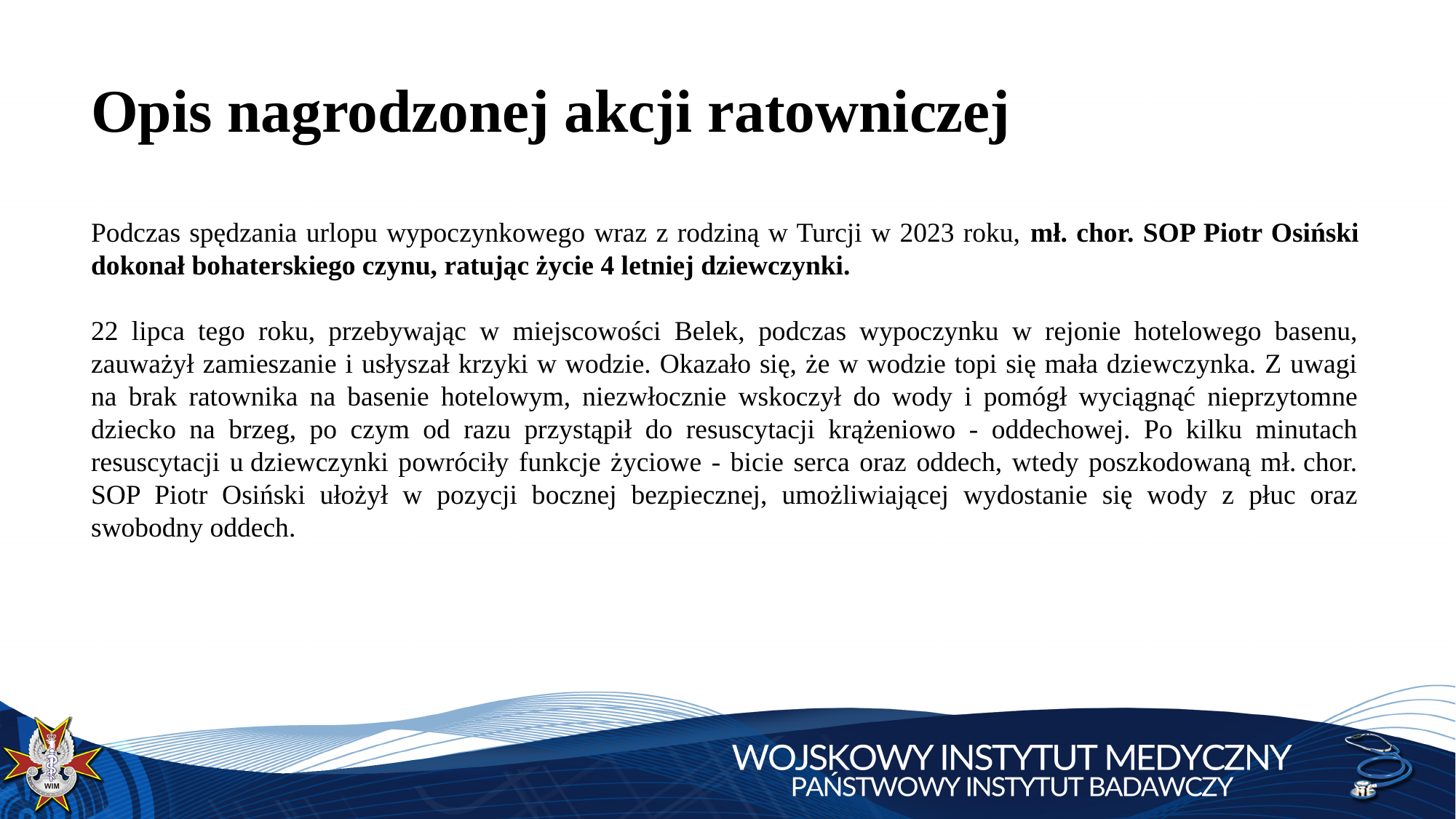

Opis nagrodzonej akcji ratowniczej
Podczas spędzania urlopu wypoczynkowego wraz z rodziną w Turcji w 2023 roku, mł. chor. SOP Piotr Osiński dokonał bohaterskiego czynu, ratując życie 4 letniej dziewczynki.

22 lipca tego roku, przebywając w miejscowości Belek, podczas wypoczynku w rejonie hotelowego basenu, zauważył zamieszanie i usłyszał krzyki w wodzie. Okazało się, że w wodzie topi się mała dziewczynka. Z uwagi na brak ratownika na basenie hotelowym, niezwłocznie wskoczył do wody i pomógł wyciągnąć nieprzytomne dziecko na brzeg, po czym od razu przystąpił do resuscytacji krążeniowo - oddechowej. Po kilku minutach resuscytacji u dziewczynki powróciły funkcje życiowe - bicie serca oraz oddech, wtedy poszkodowaną mł. chor. SOP Piotr Osiński ułożył w pozycji bocznej bezpiecznej, umożliwiającej wydostanie się wody z płuc oraz swobodny oddech.